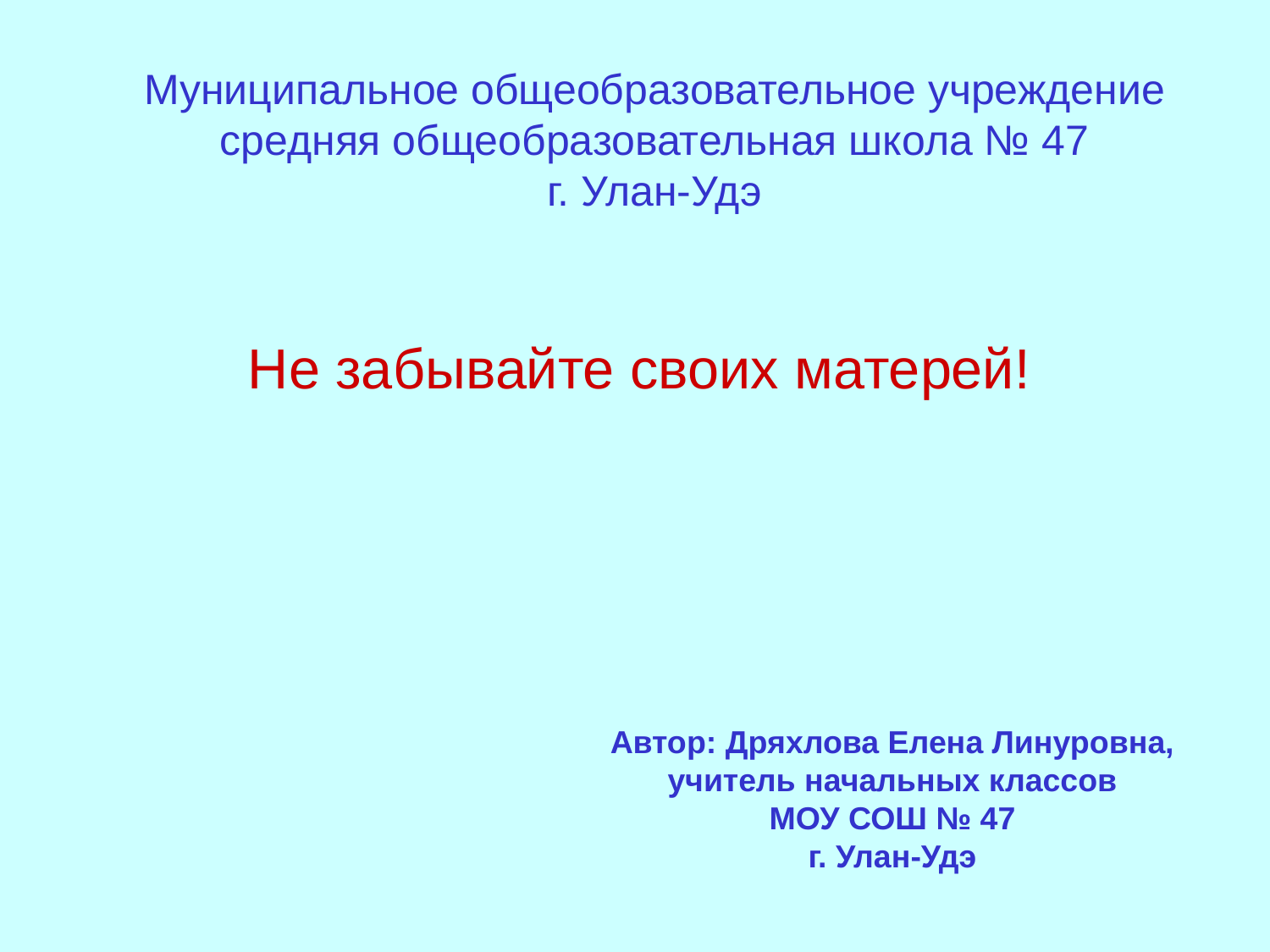

# Муниципальное общеобразовательное учреждение средняя общеобразовательная школа № 47 г. Улан-Удэ
Не забывайте своих матерей!
Автор: Дряхлова Елена Линуровна,
учитель начальных классов
МОУ СОШ № 47
г. Улан-Удэ